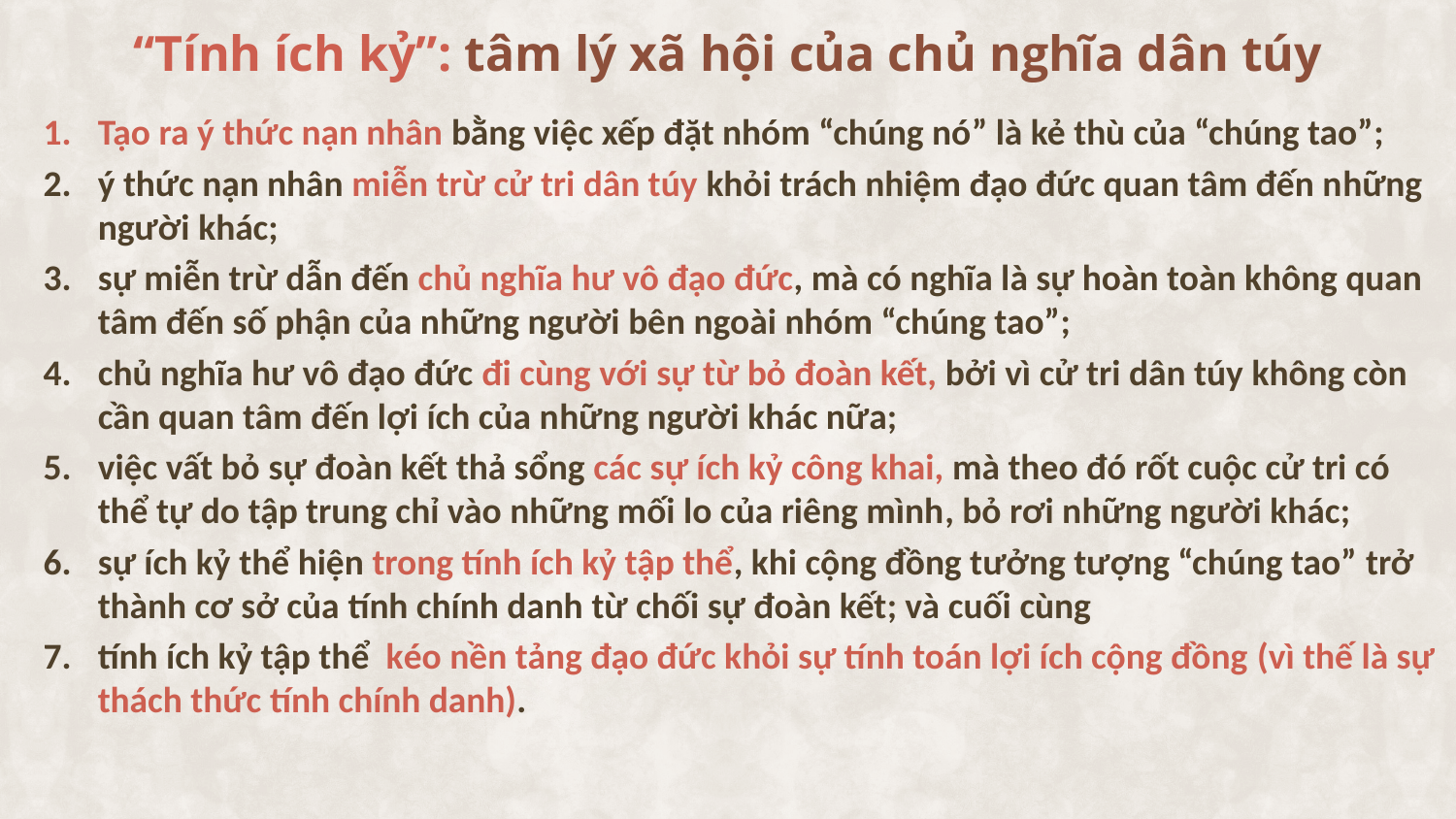

# “Tính ích kỷ”: tâm lý xã hội của chủ nghĩa dân túy
Tạo ra ý thức nạn nhân bằng việc xếp đặt nhóm “chúng nó” là kẻ thù của “chúng tao”;
ý thức nạn nhân miễn trừ cử tri dân túy khỏi trách nhiệm đạo đức quan tâm đến những người khác;
sự miễn trừ dẫn đến chủ nghĩa hư vô đạo đức, mà có nghĩa là sự hoàn toàn không quan tâm đến số phận của những người bên ngoài nhóm “chúng tao”;
chủ nghĩa hư vô đạo đức đi cùng với sự từ bỏ đoàn kết, bởi vì cử tri dân túy không còn cần quan tâm đến lợi ích của những người khác nữa;
việc vất bỏ sự đoàn kết thả sổng các sự ích kỷ công khai, mà theo đó rốt cuộc cử tri có thể tự do tập trung chỉ vào những mối lo của riêng mình, bỏ rơi những người khác;
sự ích kỷ thể hiện trong tính ích kỷ tập thể, khi cộng đồng tưởng tượng “chúng tao” trở thành cơ sở của tính chính danh từ chối sự đoàn kết; và cuối cùng
tính ích kỷ tập thể  kéo nền tảng đạo đức khỏi sự tính toán lợi ích cộng đồng (vì thế là sự thách thức tính chính danh).